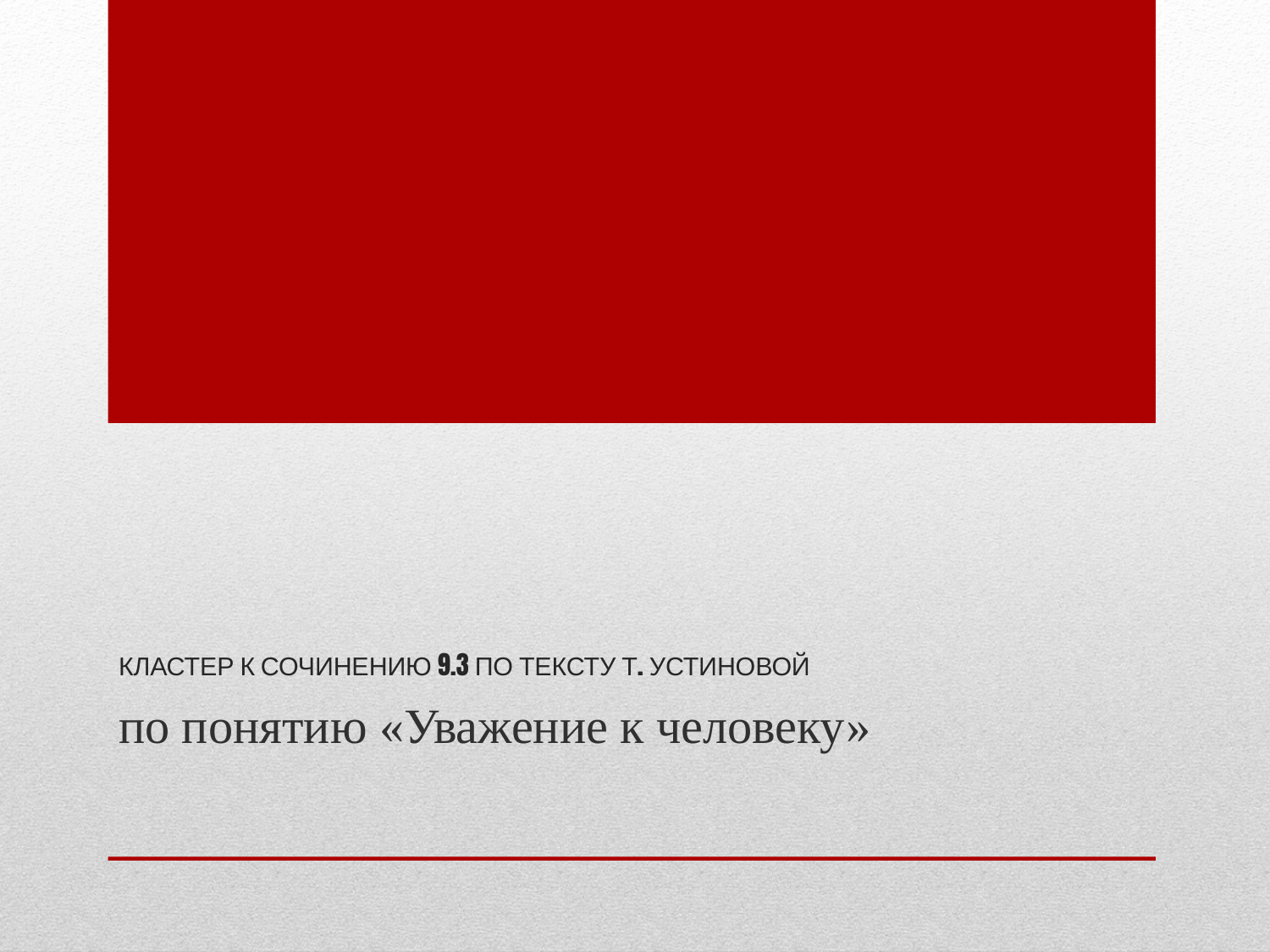

# Кластер к сочинению 9.3 по тексту Т. Устиновой
по понятию «Уважение к человеку»